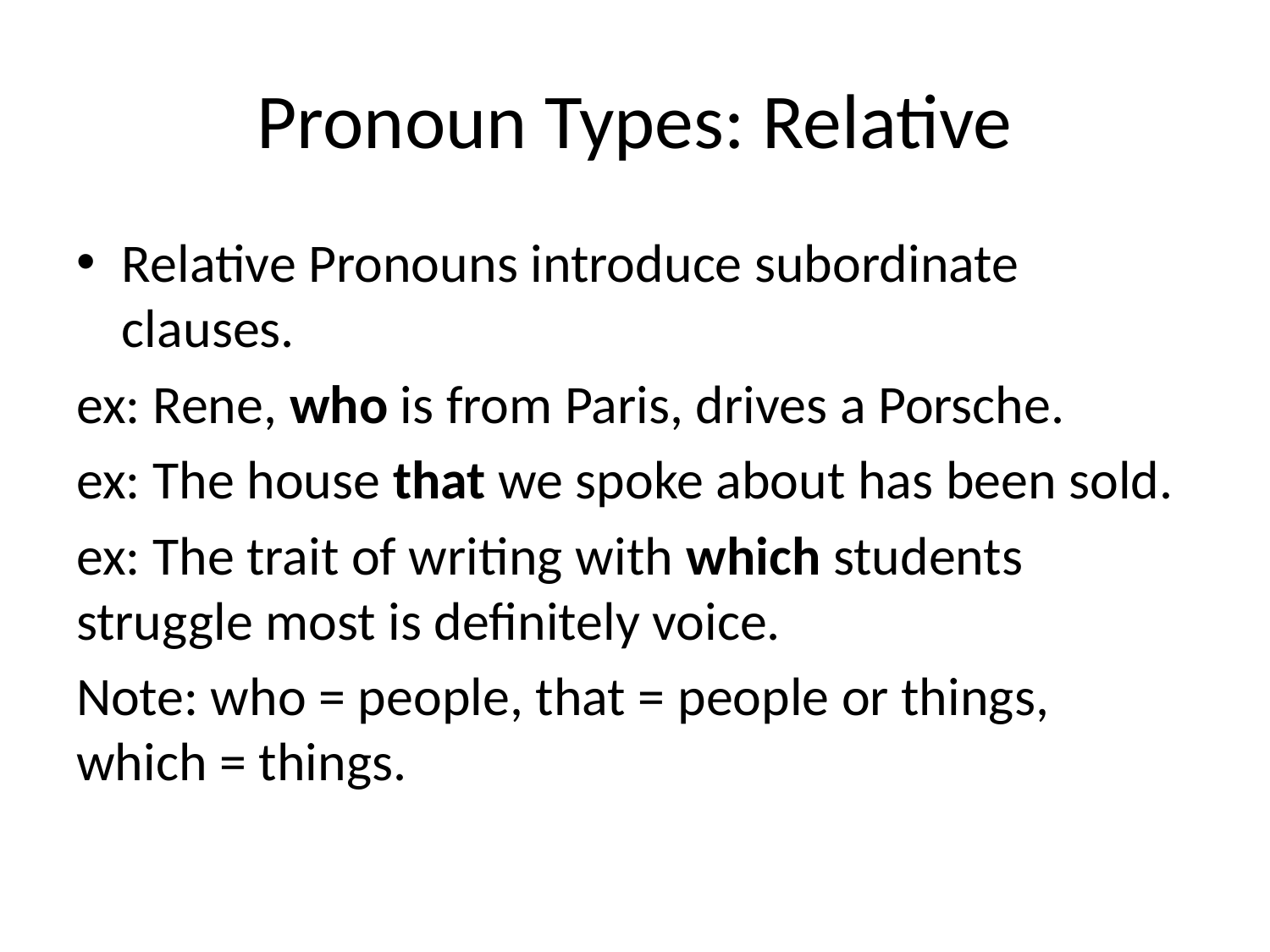

# Pronoun Types: Relative
Relative Pronouns introduce subordinate clauses.
ex: Rene, who is from Paris, drives a Porsche.
ex: The house that we spoke about has been sold.
ex: The trait of writing with which students struggle most is definitely voice.
Note: who = people, that = people or things, which = things.